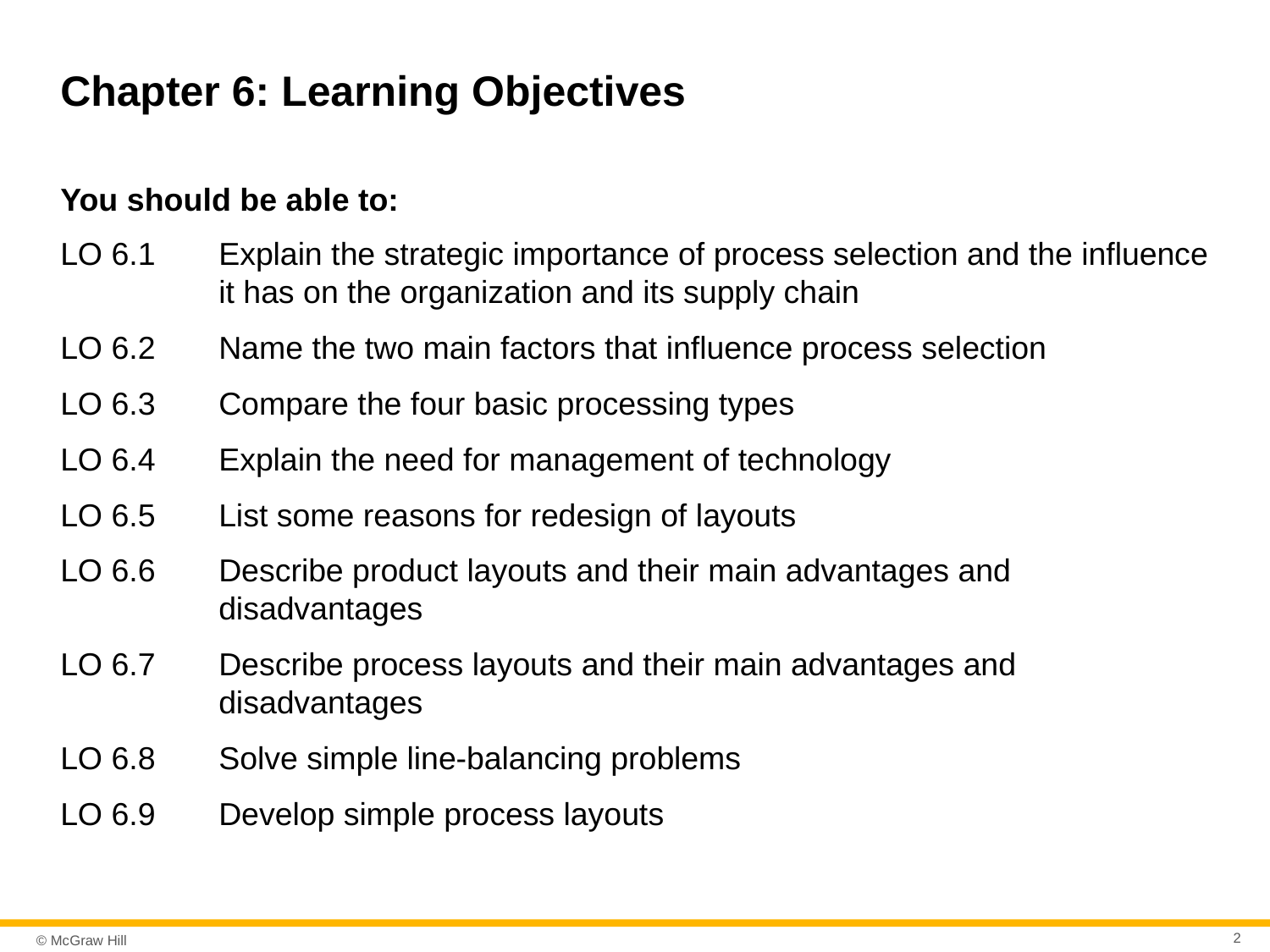

# Chapter 6: Learning Objectives
You should be able to:
LO 6.1	Explain the strategic importance of process selection and the influence it has on the organization and its supply chain
LO 6.2	Name the two main factors that influence process selection
LO 6.3	Compare the four basic processing types
LO 6.4	Explain the need for management of technology
LO 6.5	List some reasons for redesign of layouts
LO 6.6	Describe product layouts and their main advantages and disadvantages
LO 6.7	Describe process layouts and their main advantages and disadvantages
LO 6.8	Solve simple line-balancing problems
LO 6.9	Develop simple process layouts